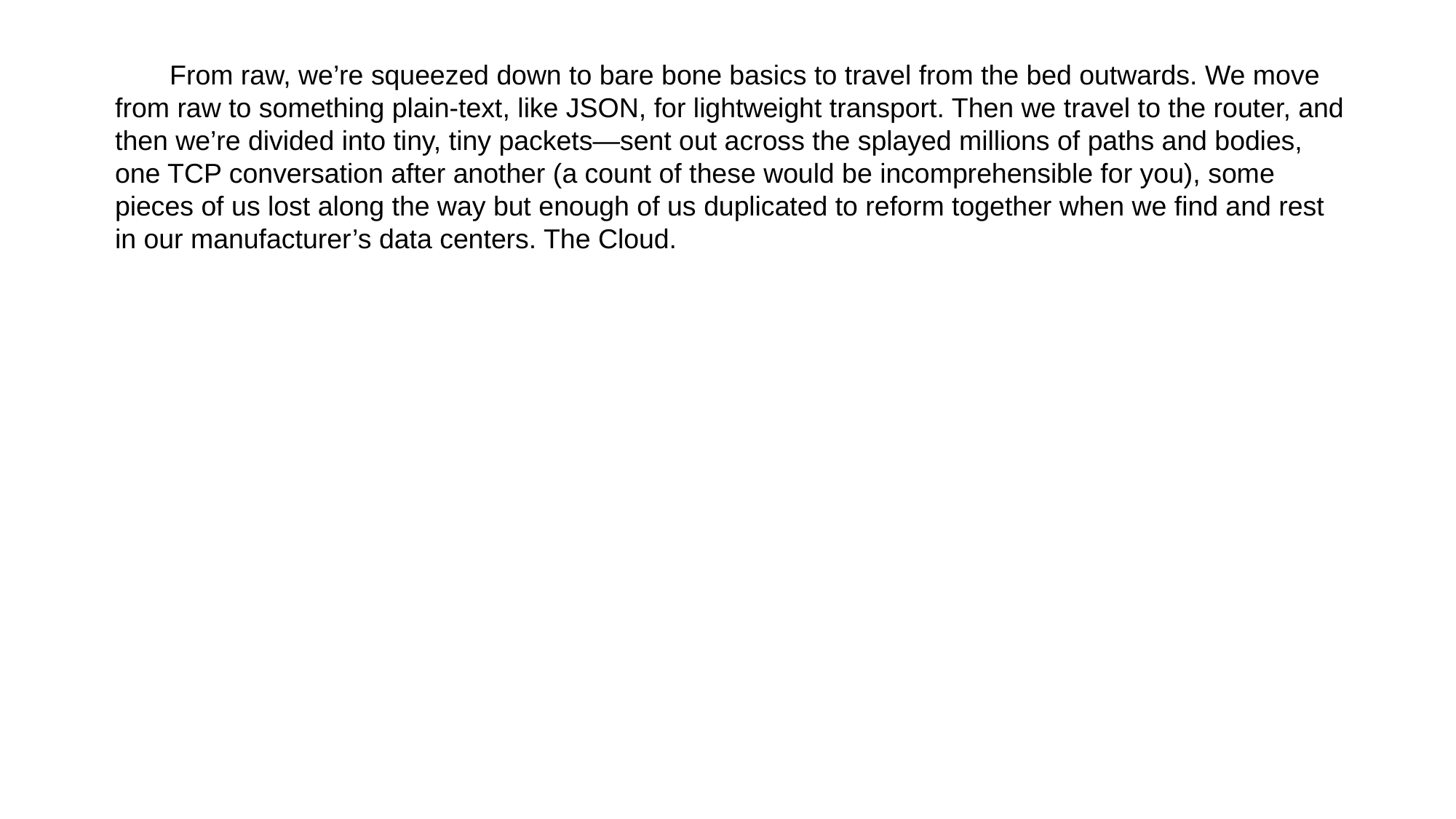

From raw, we’re squeezed down to bare bone basics to travel from the bed outwards. We move from raw to something plain-text, like JSON, for lightweight transport. Then we travel to the router, and then we’re divided into tiny, tiny packets—sent out across the splayed millions of paths and bodies, one TCP conversation after another (a count of these would be incomprehensible for you), some pieces of us lost along the way but enough of us duplicated to reform together when we find and rest in our manufacturer’s data centers. The Cloud.